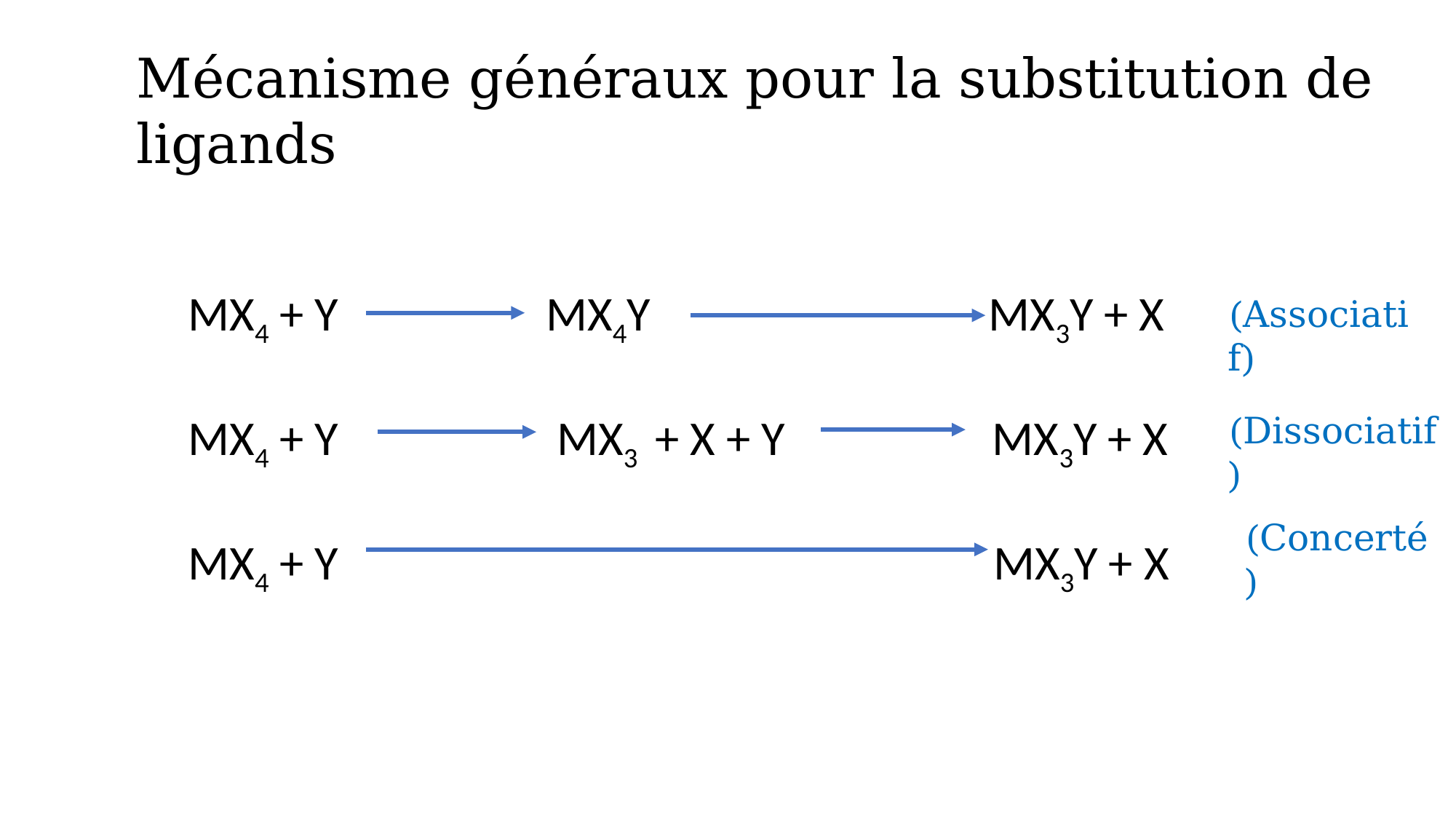

Mécanisme généraux pour la substitution de ligands
MX4 + Y                   MX4Y                               MX3Y + X

MX4 + Y                    MX3  + X + Y                   MX3Y + X

MX4 + Y                                                            MX3Y + X
(Associatif)
(Dissociatif)
(Concerté)